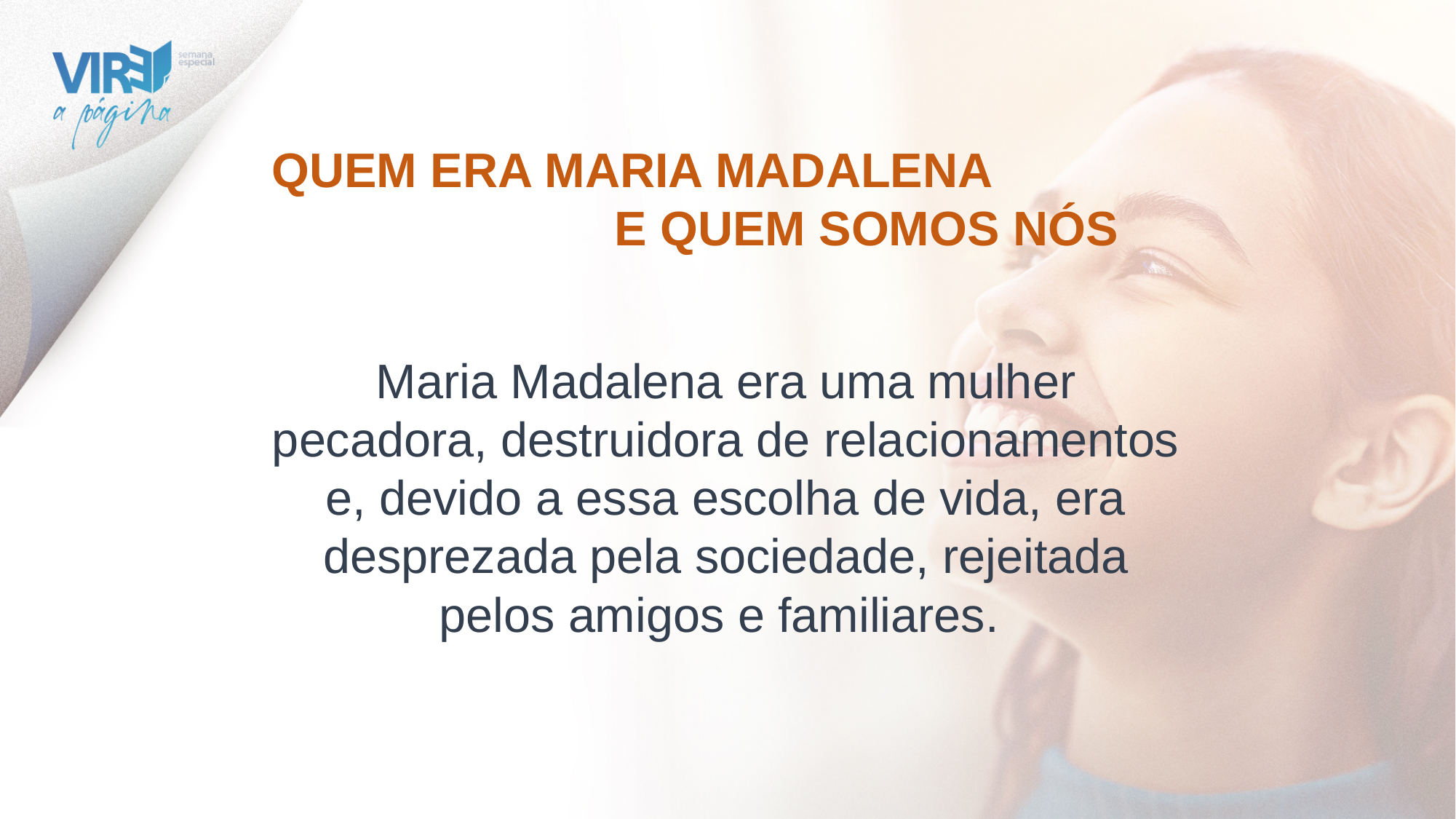

QUEM ERA MARIA MADALENA                                    E QUEM SOMOS NÓS

Maria Madalena era uma mulher pecadora, destruidora de relacionamentos e, devido a essa escolha de vida, era desprezada pela sociedade, rejeitada pelos amigos e familiares.